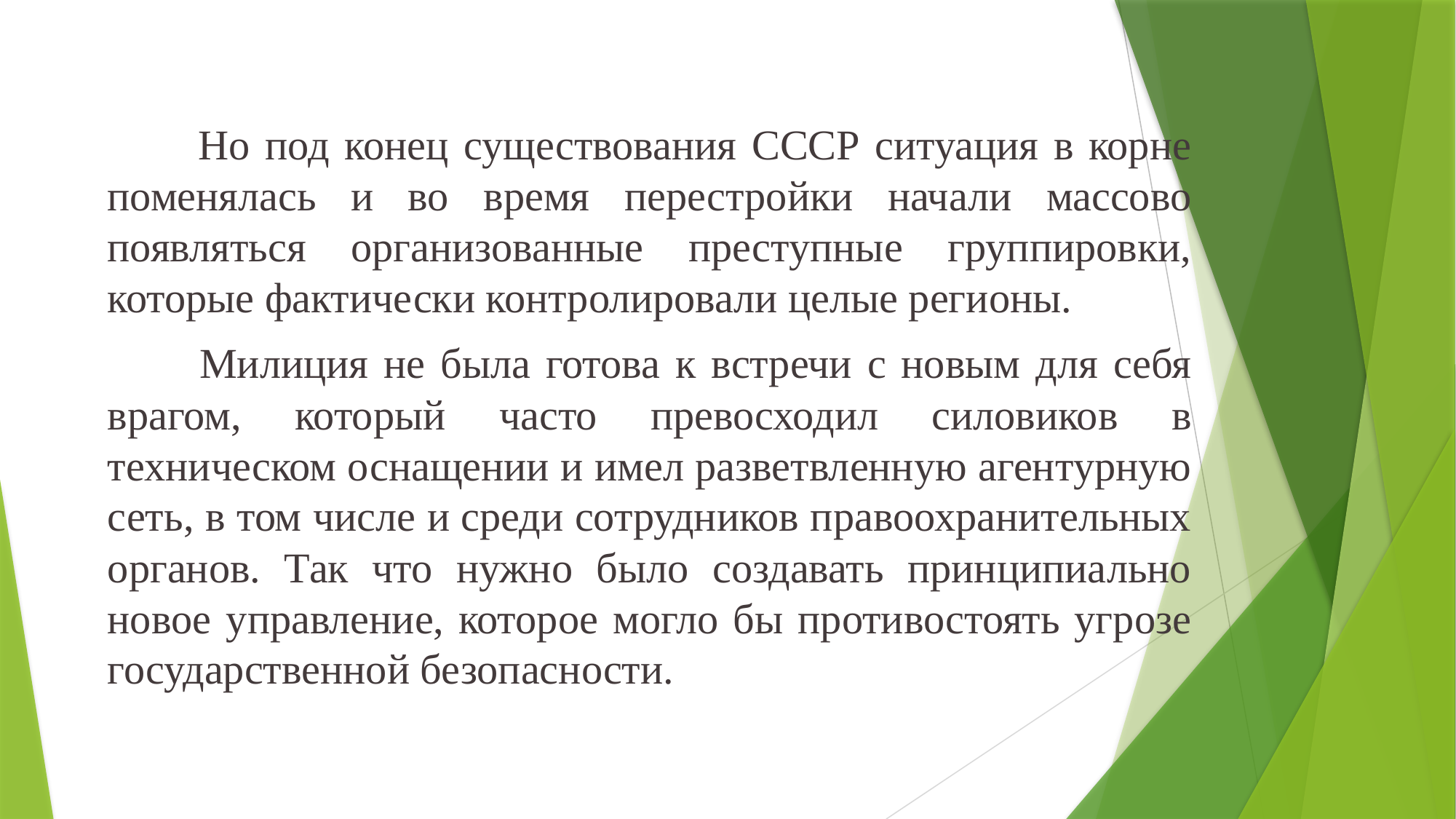

Но под конец существования СССР ситуация в корне поменялась и во время перестройки начали массово появляться организованные преступные группировки, которые фактически контролировали целые регионы.
      Милиция не была готова к встречи с новым для себя врагом, который часто превосходил силовиков в техническом оснащении и имел разветвленную агентурную сеть, в том числе и среди сотрудников правоохранительных органов. Так что нужно было создавать принципиально новое управление, которое могло бы противостоять угрозе государственной безопасности.